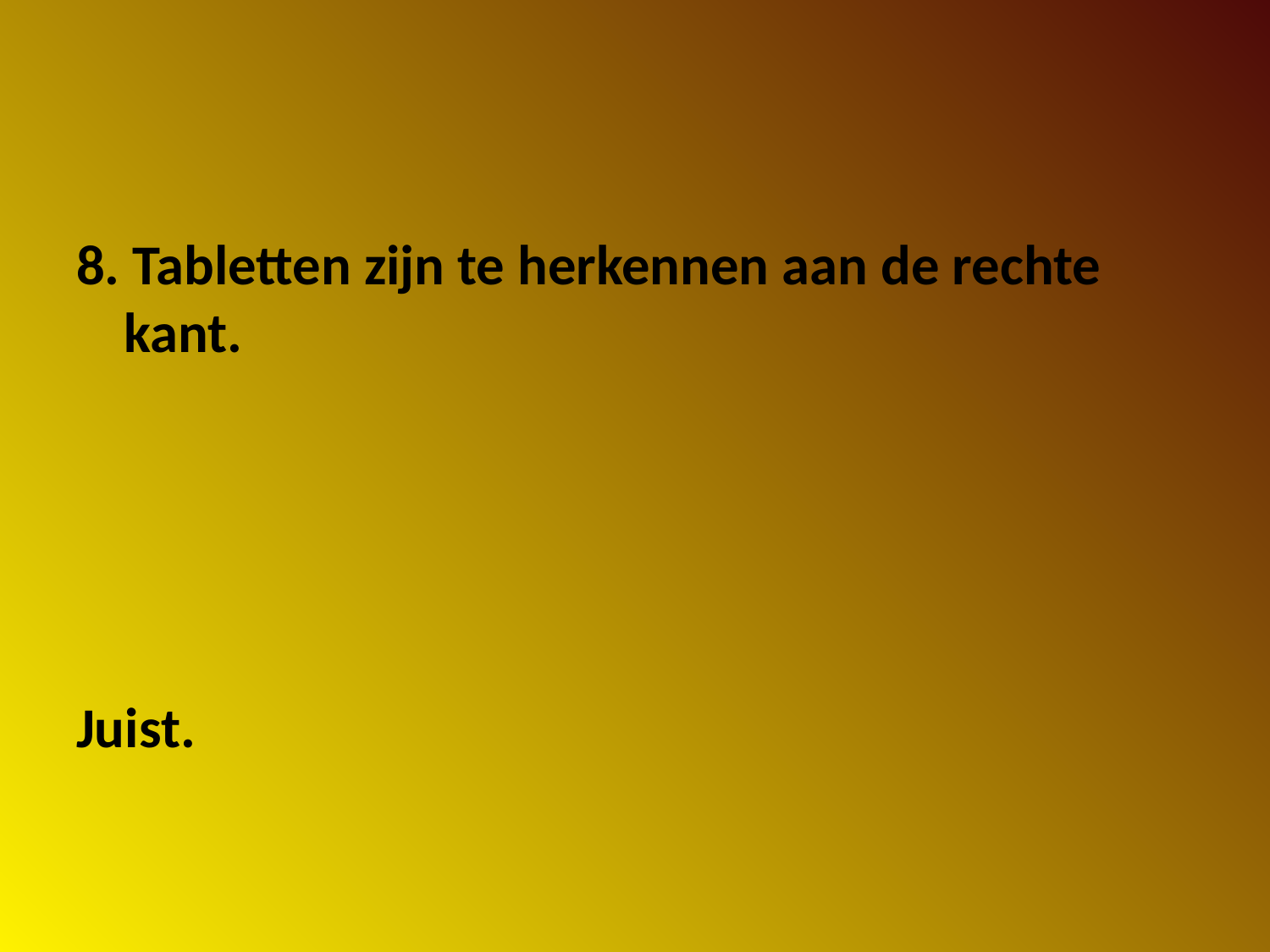

#
8. Tabletten zijn te herkennen aan de rechte kant.

Juist.